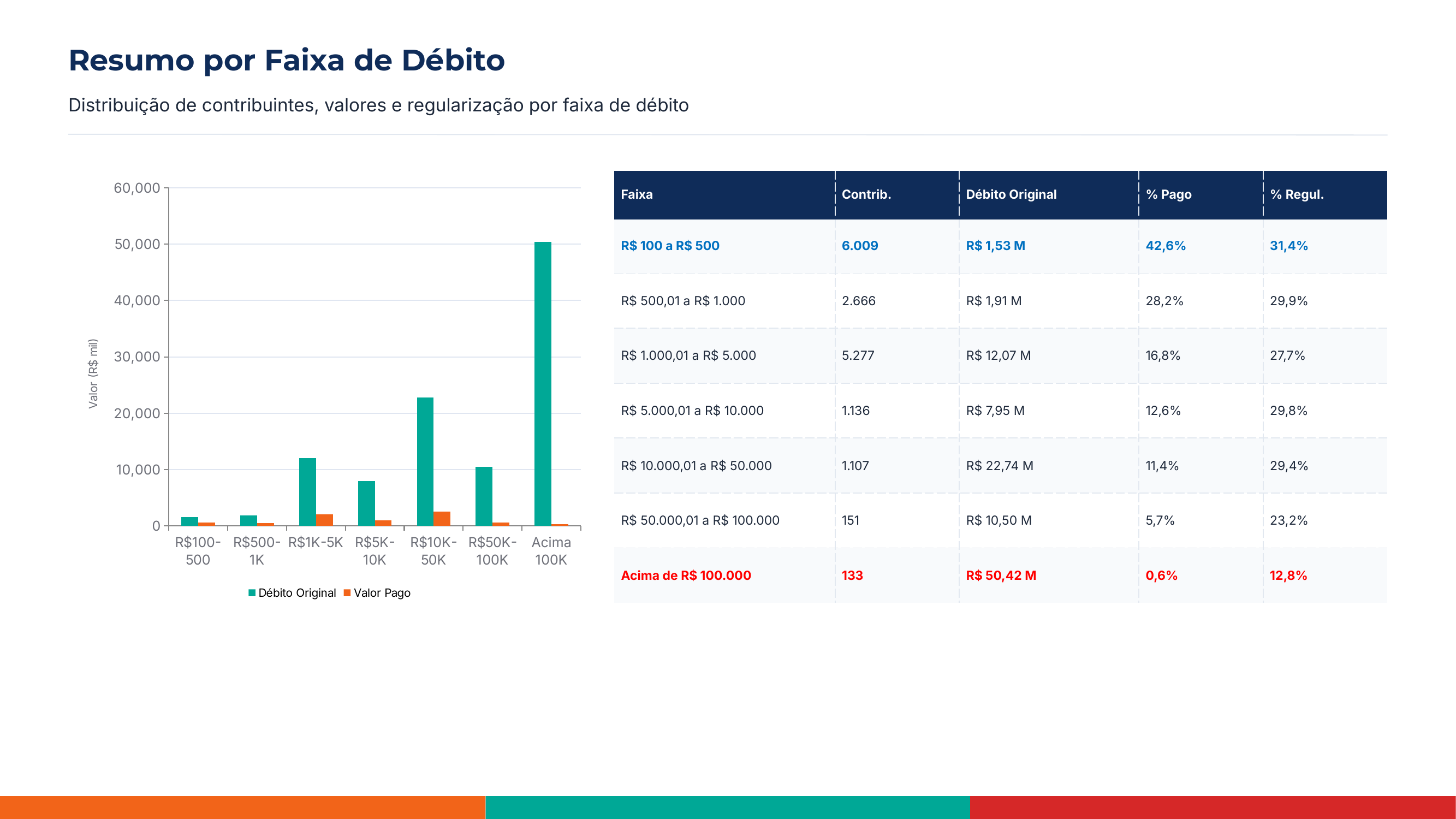

Resumo por Faixa de Débito
Distribuição de contribuintes, valores e regularização por faixa de débito

### Chart

| Category | Débito Original | Valor Pago |
|---|---|---|
| R$100-500 | 1528.0 | 651.0 |
| R$500-1K | 1910.0 | 539.0 |
| R$1K-5K | 12072.0 | 2031.0 |
| R$5K-10K | 7946.0 | 1002.0 |
| R$10K-50K | 22744.0 | 2585.0 |
| R$50K-100K | 10496.0 | 598.0 |
| Acima 100K | 50416.0 | 280.0 |
| Faixa | Contrib. | Débito Original | % Pago | % Regul. |
| --- | --- | --- | --- | --- |
| R$ 100 a R$ 500 | 6.009 | R$ 1,53 M | 42,6% | 31,4% |
| R$ 500,01 a R$ 1.000 | 2.666 | R$ 1,91 M | 28,2% | 29,9% |
| R$ 1.000,01 a R$ 5.000 | 5.277 | R$ 12,07 M | 16,8% | 27,7% |
| R$ 5.000,01 a R$ 10.000 | 1.136 | R$ 7,95 M | 12,6% | 29,8% |
| R$ 10.000,01 a R$ 50.000 | 1.107 | R$ 22,74 M | 11,4% | 29,4% |
| R$ 50.000,01 a R$ 100.000 | 151 | R$ 10,50 M | 5,7% | 23,2% |
| Acima de R$ 100.000 | 133 | R$ 50,42 M | 0,6% | 12,8% |